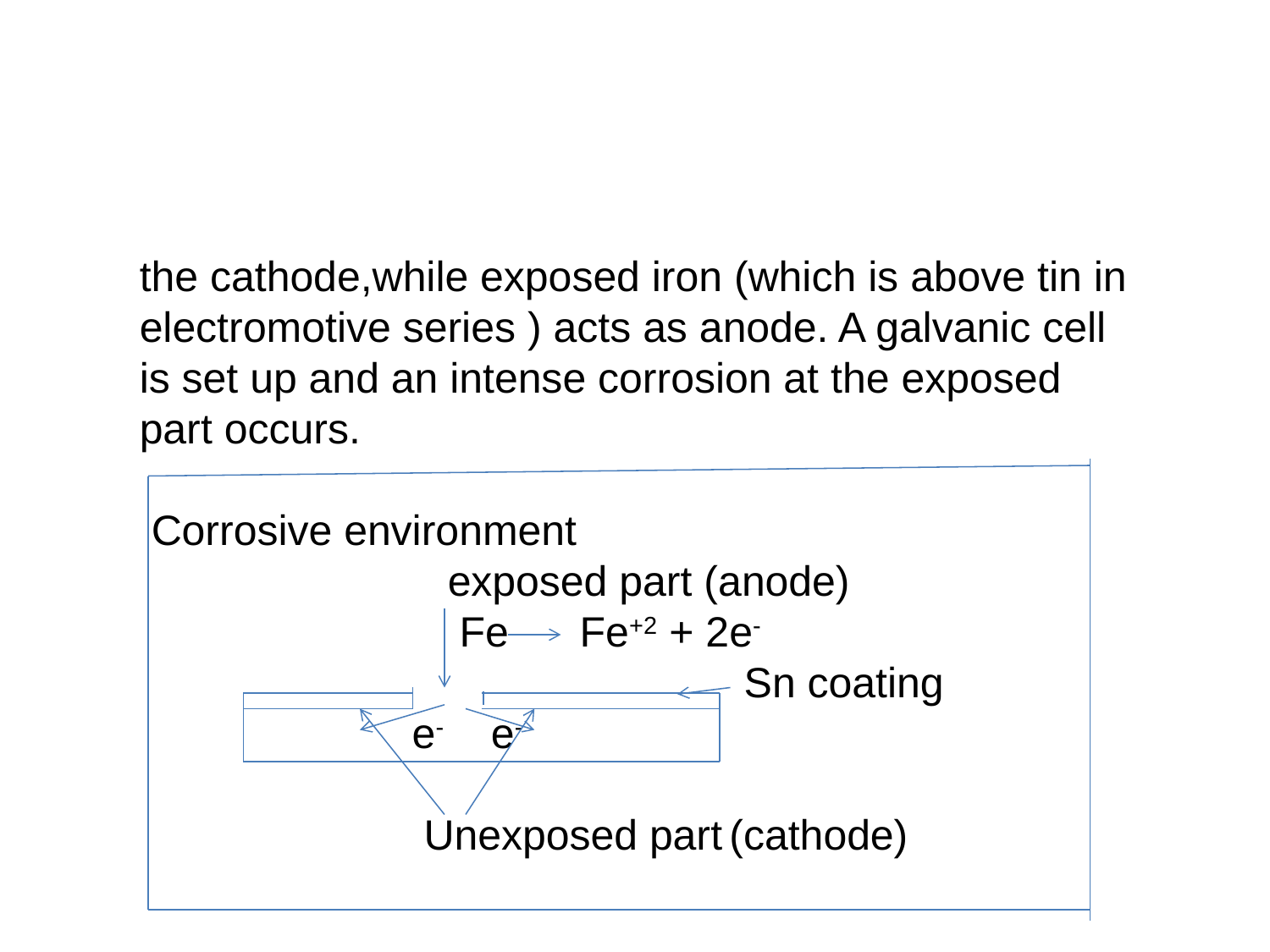

the cathode,while exposed iron (which is above tin in electromotive series ) acts as anode. A galvanic cell is set up and an intense corrosion at the exposed part occurs.

 Corrosive environment
                          exposed part (anode)
                           Fe      Fe+2 + 2e-
                                                   Sn coating
                       e-    e-

                        Unexposed part (cathode)